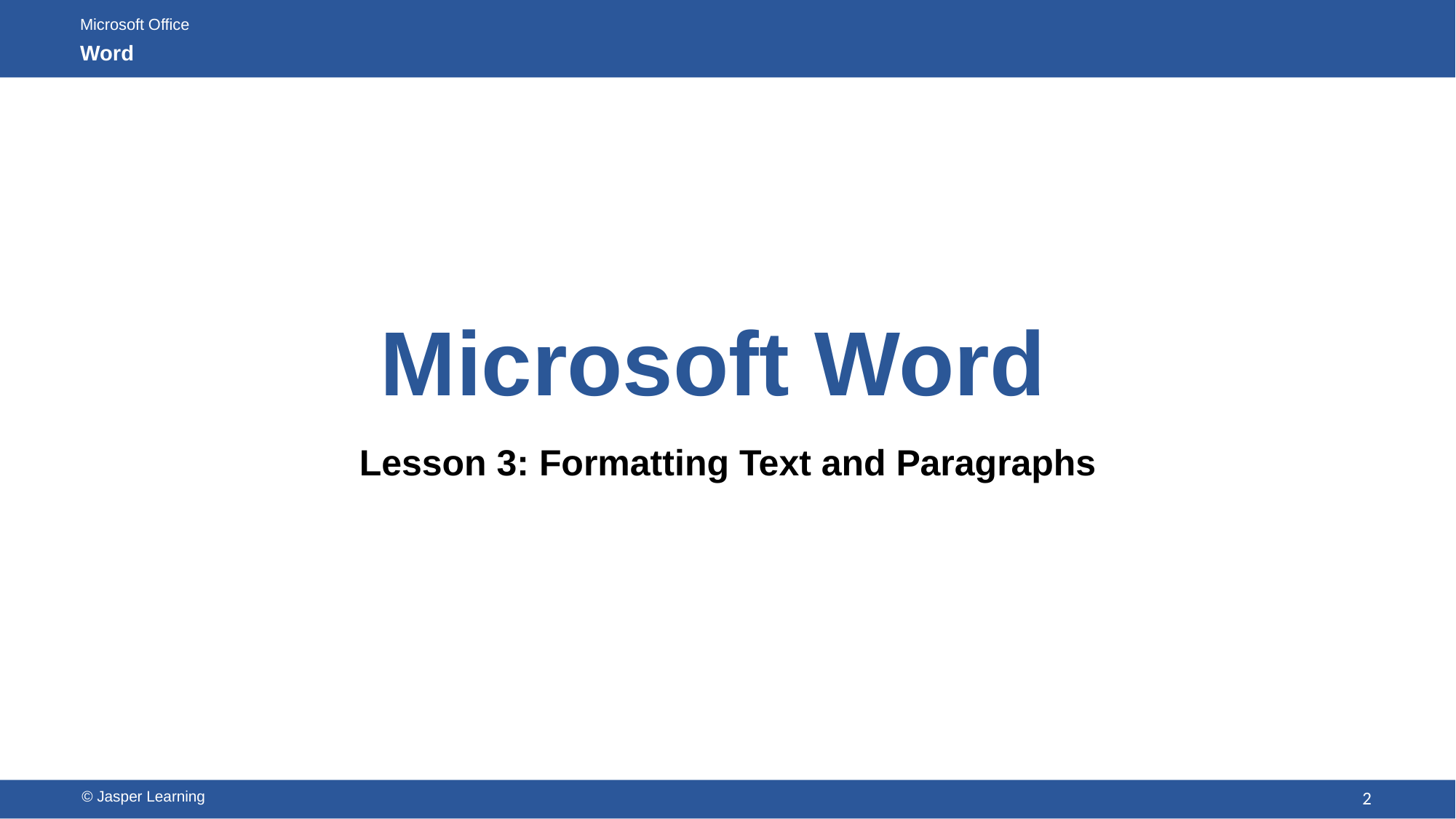

# Microsoft Word
Lesson 3: Formatting Text and Paragraphs
2
© Jasper Learning